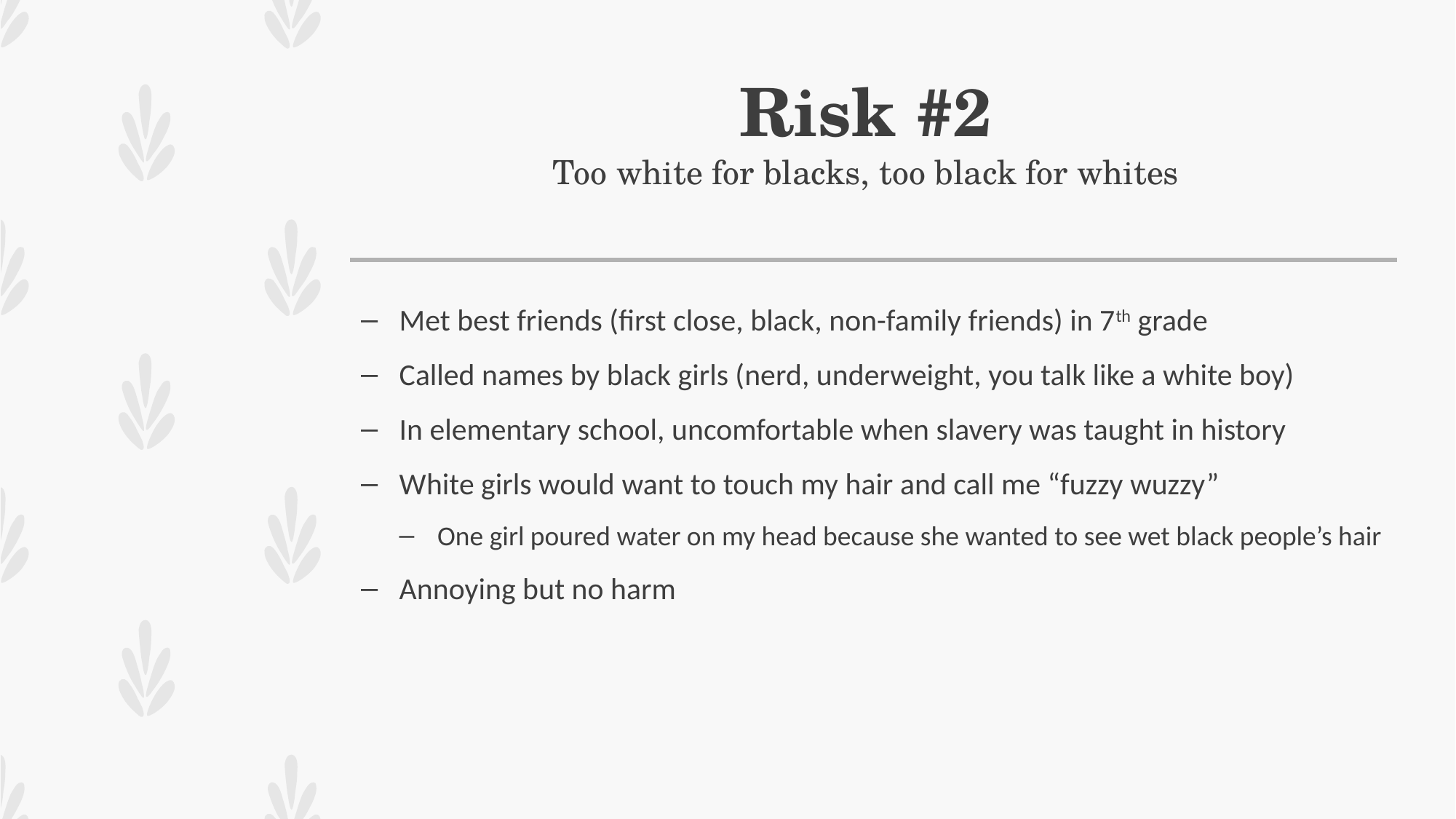

# Risk #2 Too white for blacks, too black for whites
Met best friends (first close, black, non-family friends) in 7th grade
Called names by black girls (nerd, underweight, you talk like a white boy)
In elementary school, uncomfortable when slavery was taught in history
White girls would want to touch my hair and call me “fuzzy wuzzy”
One girl poured water on my head because she wanted to see wet black people’s hair
Annoying but no harm